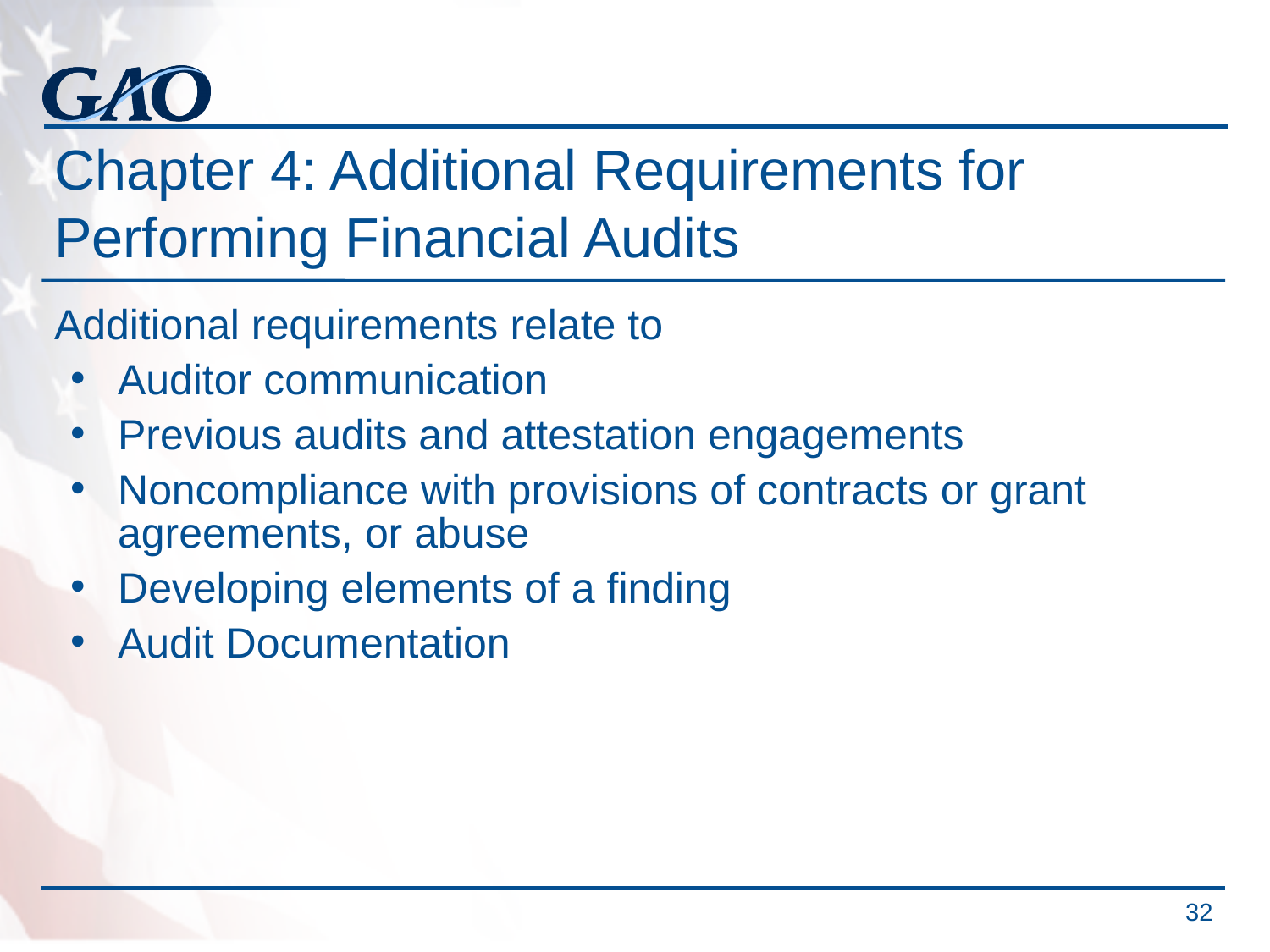

# Chapter 4: Additional Requirements for Performing Financial Audits
Additional requirements relate to
Auditor communication
Previous audits and attestation engagements
Noncompliance with provisions of contracts or grant agreements, or abuse
Developing elements of a finding
Audit Documentation

32